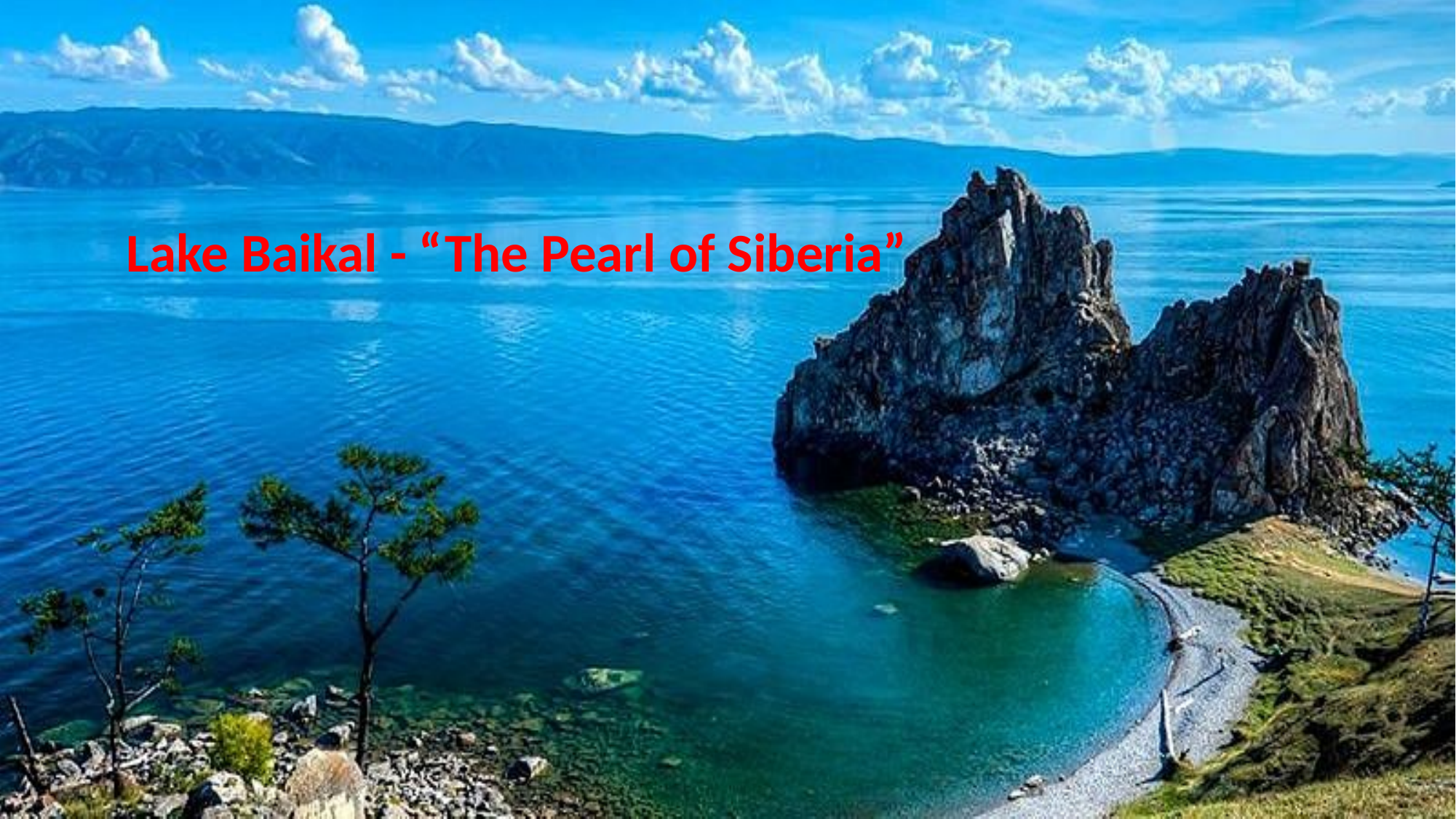

Lake Baikal - “The Pearl of Siberia”